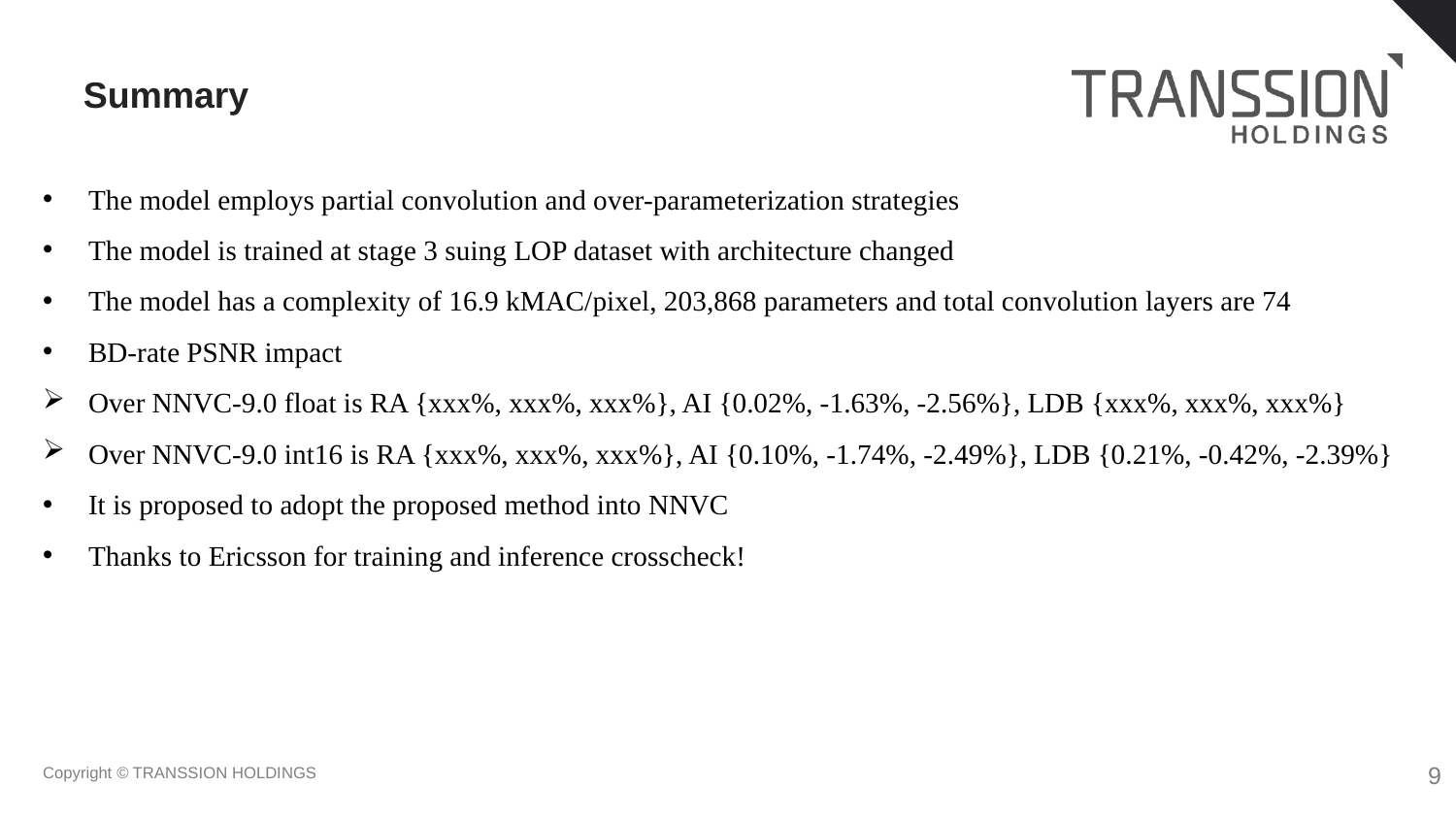

# Summary
The model employs partial convolution and over-parameterization strategies
The model is trained at stage 3 suing LOP dataset with architecture changed
The model has a complexity of 16.9 kMAC/pixel, 203,868 parameters and total convolution layers are 74
BD-rate PSNR impact
Over NNVC-9.0 float is RA {xxx%, xxx%, xxx%}, AI {0.02%, -1.63%, -2.56%}, LDB {xxx%, xxx%, xxx%}
Over NNVC-9.0 int16 is RA {xxx%, xxx%, xxx%}, AI {0.10%, -1.74%, -2.49%}, LDB {0.21%, -0.42%, -2.39%}
It is proposed to adopt the proposed method into NNVC
Thanks to Ericsson for training and inference crosscheck!
9